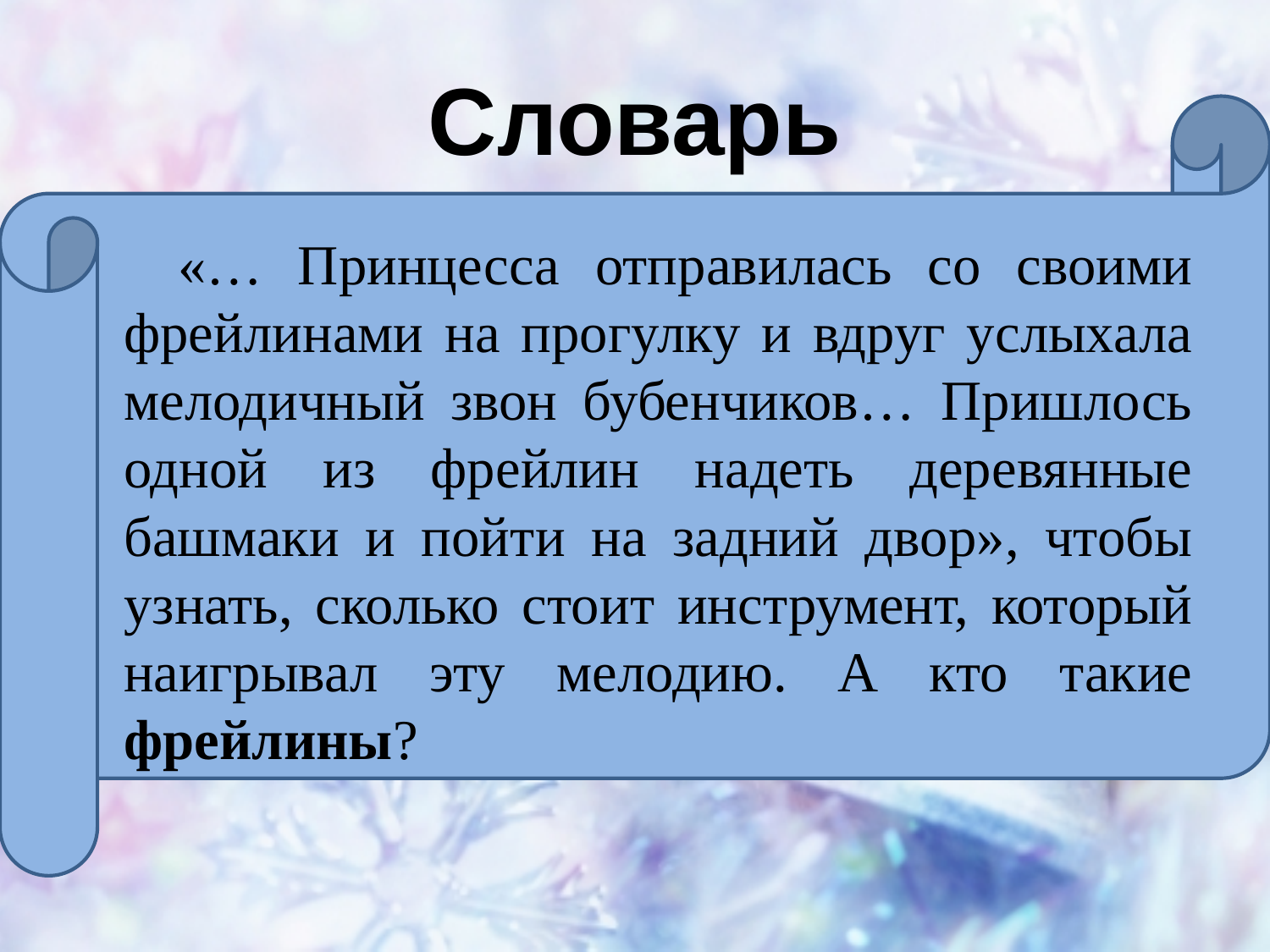

# Словарь

   «… Принцесса отправилась со своими фрейлинами на прогулку и вдруг услыхала мелодичный звон бубенчиков… Пришлось одной из фрейлин надеть деревянные башмаки и пойти на задний двор», чтобы узнать, сколько стоит инструмент, который наигрывал эту мелодию. А кто такие фрейлины?